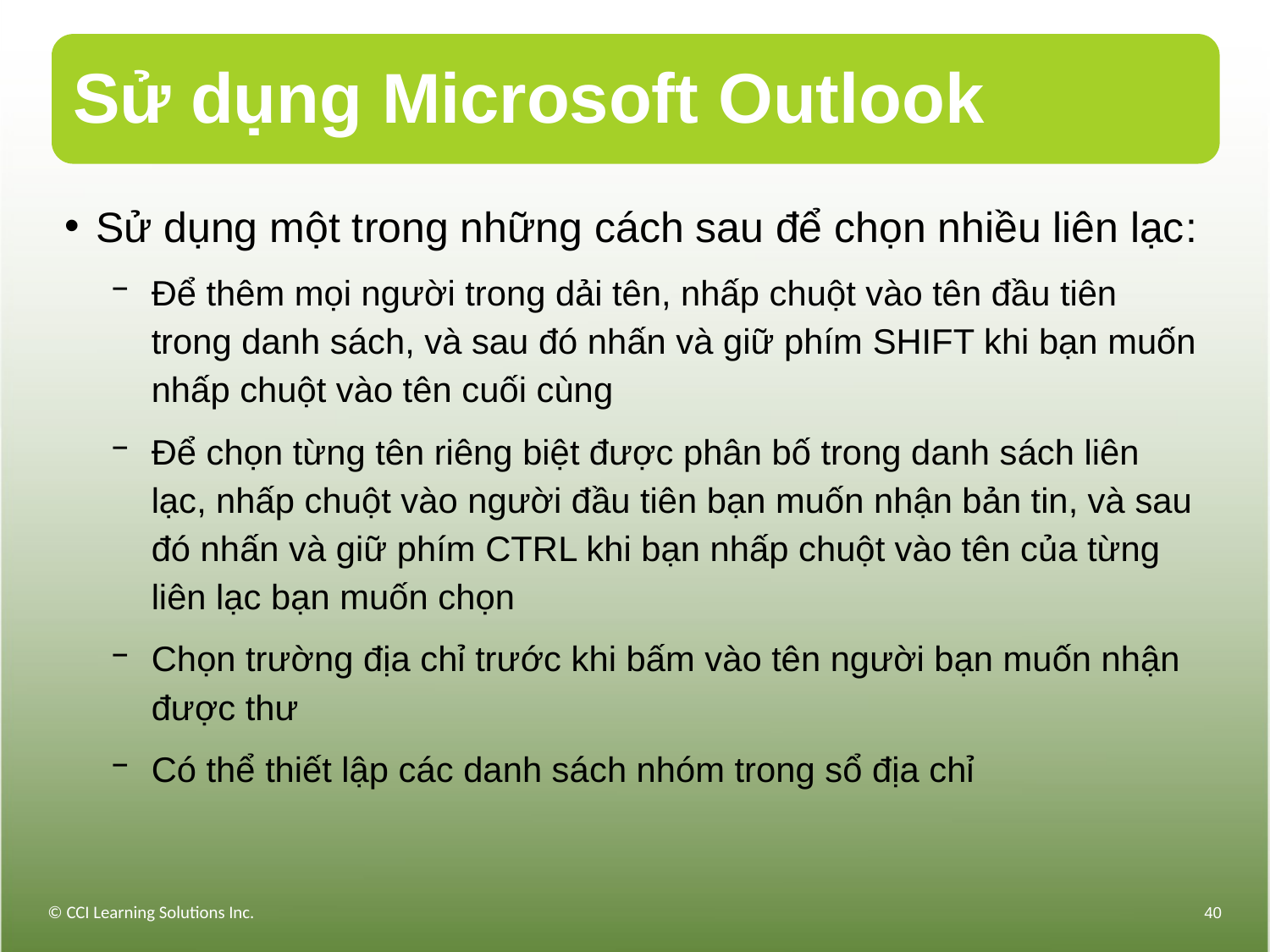

# Sử dụng Microsoft Outlook
Sử dụng một trong những cách sau để chọn nhiều liên lạc:
Để thêm mọi người trong dải tên, nhấp chuột vào tên đầu tiên trong danh sách, và sau đó nhấn và giữ phím SHIFT khi bạn muốn nhấp chuột vào tên cuối cùng
Để chọn từng tên riêng biệt được phân bố trong danh sách liên lạc, nhấp chuột vào người đầu tiên bạn muốn nhận bản tin, và sau đó nhấn và giữ phím CTRL khi bạn nhấp chuột vào tên của từng liên lạc bạn muốn chọn
Chọn trường địa chỉ trước khi bấm vào tên người bạn muốn nhận được thư
Có thể thiết lập các danh sách nhóm trong sổ địa chỉ

© CCI Learning Solutions Inc.
40